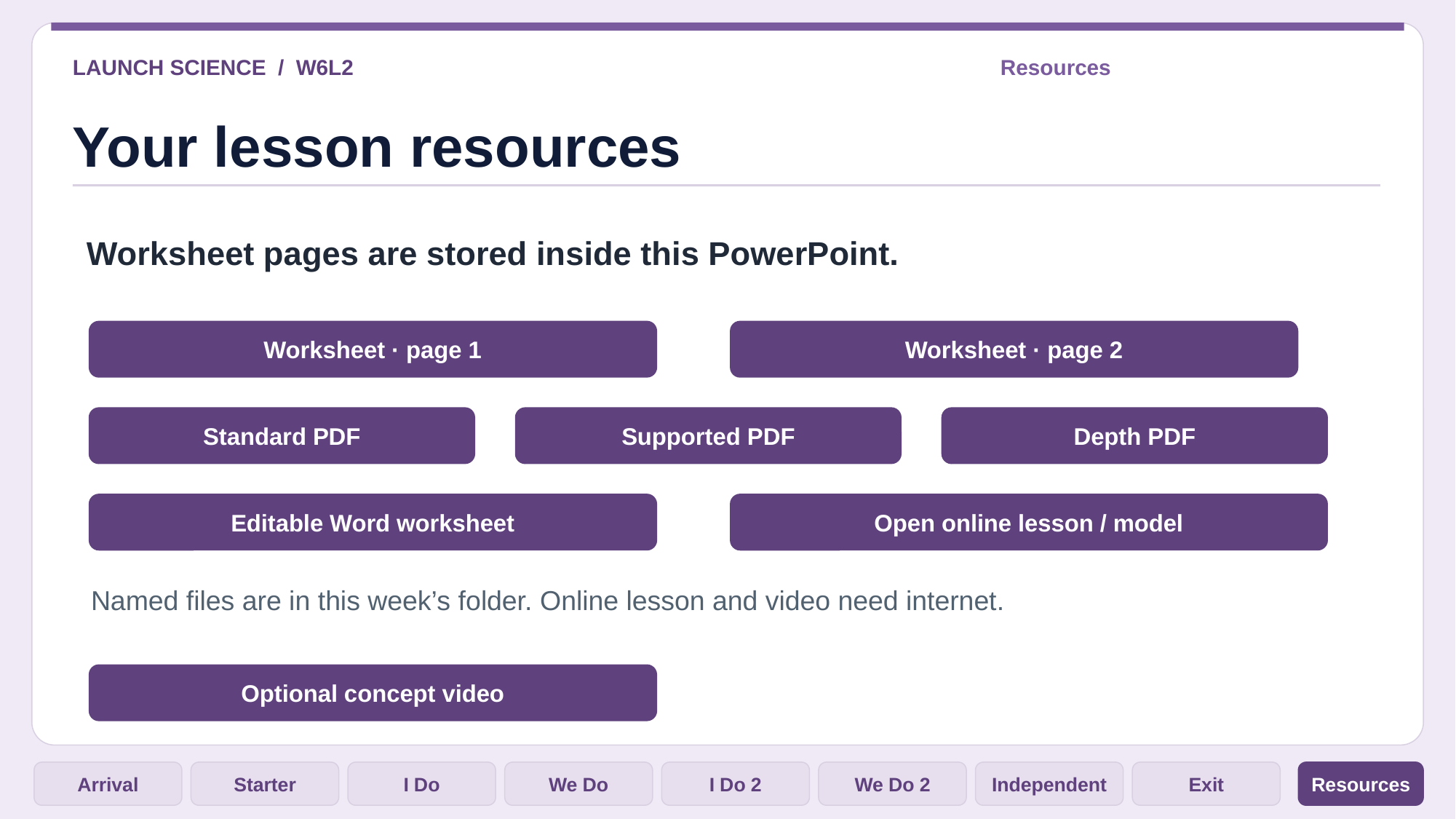

LAUNCH SCIENCE  /  W6L2
Resources
Your lesson resources

Worksheet pages are stored inside this PowerPoint.
Worksheet · page 1
Worksheet · page 2
Standard PDF
Supported PDF
Depth PDF
Editable Word worksheet
Open online lesson / model
Named files are in this week’s folder. Online lesson and video need internet.
Optional concept video
Arrival
Starter
I Do
We Do
I Do 2
We Do 2
Independent
Exit
Resources